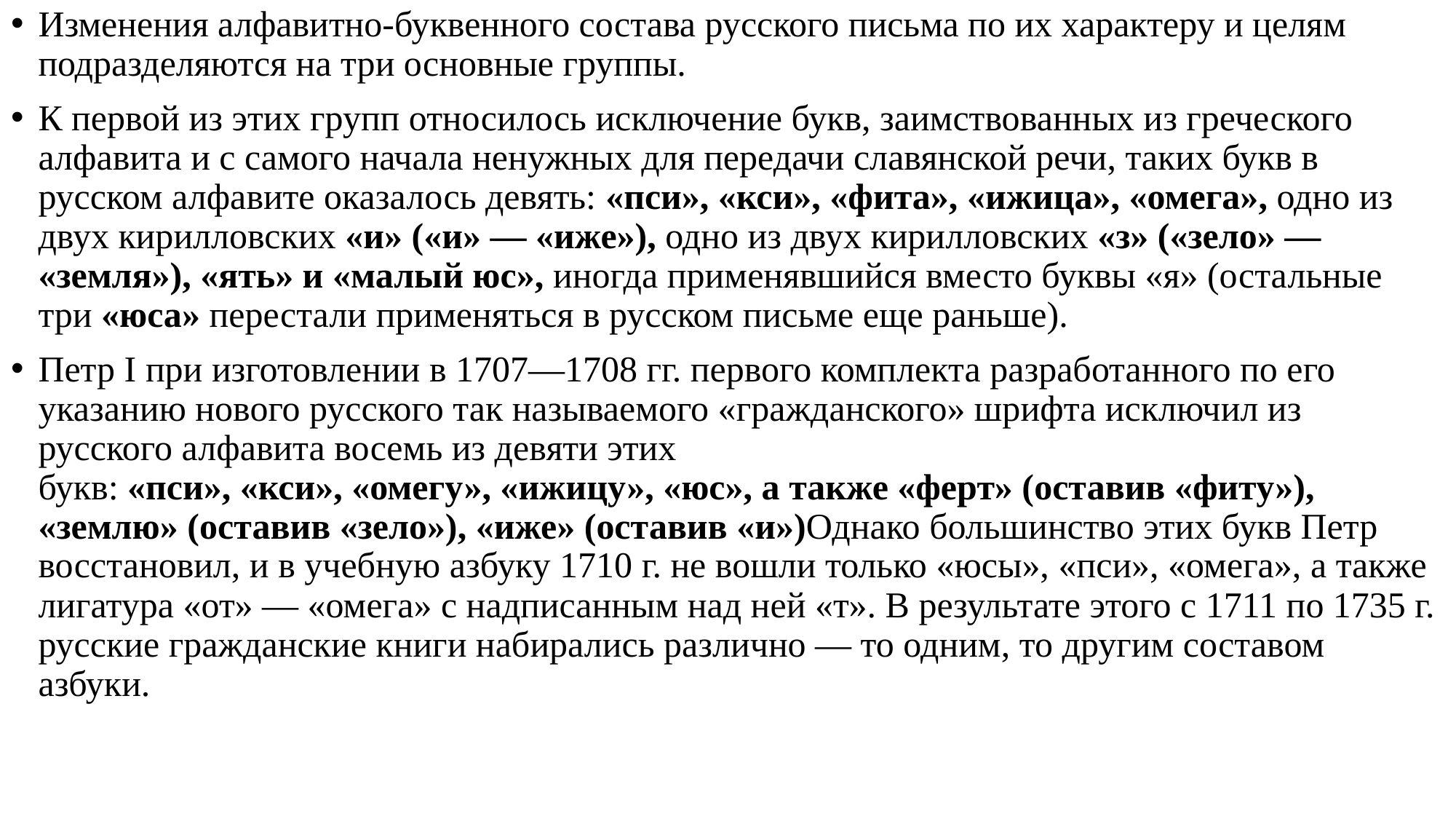

Изменения алфавитно-буквенного состава русского письма по их характеру и целям подразделяются на три основные группы.
К первой из этих групп относилось исключение букв, заимствованных из греческого алфавита и с самого начала ненужных для передачи славянской речи, таких букв в русском алфавите оказалось девять: «пси», «кси», «фита», «ижица», «омега», одно из двух кирилловских «и» («и» — «иже»), одно из двух кирилловских «з» («зело» — «земля»), «ять» и «малый юс», иногда применявшийся вместо буквы «я» (остальные три «юса» перестали применяться в русском письме еще раньше).
Петр I при изготовлении в 1707—1708 гг. первого комплекта разработанного по его указанию нового русского так называемого «гражданского» шрифта исключил из русского алфавита восемь из девяти этих
букв: «пси», «кси», «омегу», «ижицу», «юс», а также «ферт» (оставив «фиту»), «землю» (оставив «зело»), «иже» (оставив «и»)Однако большинство этих букв Петр восстановил, и в учебную азбуку 1710 г. не вошли только «юсы», «пси», «омега», а также лигатура «от» — «омега» с надписанным над ней «т». В результате этого с 1711 по 1735 г. русские гражданские книги набирались различно — то одним, то другим составом азбуки.
#